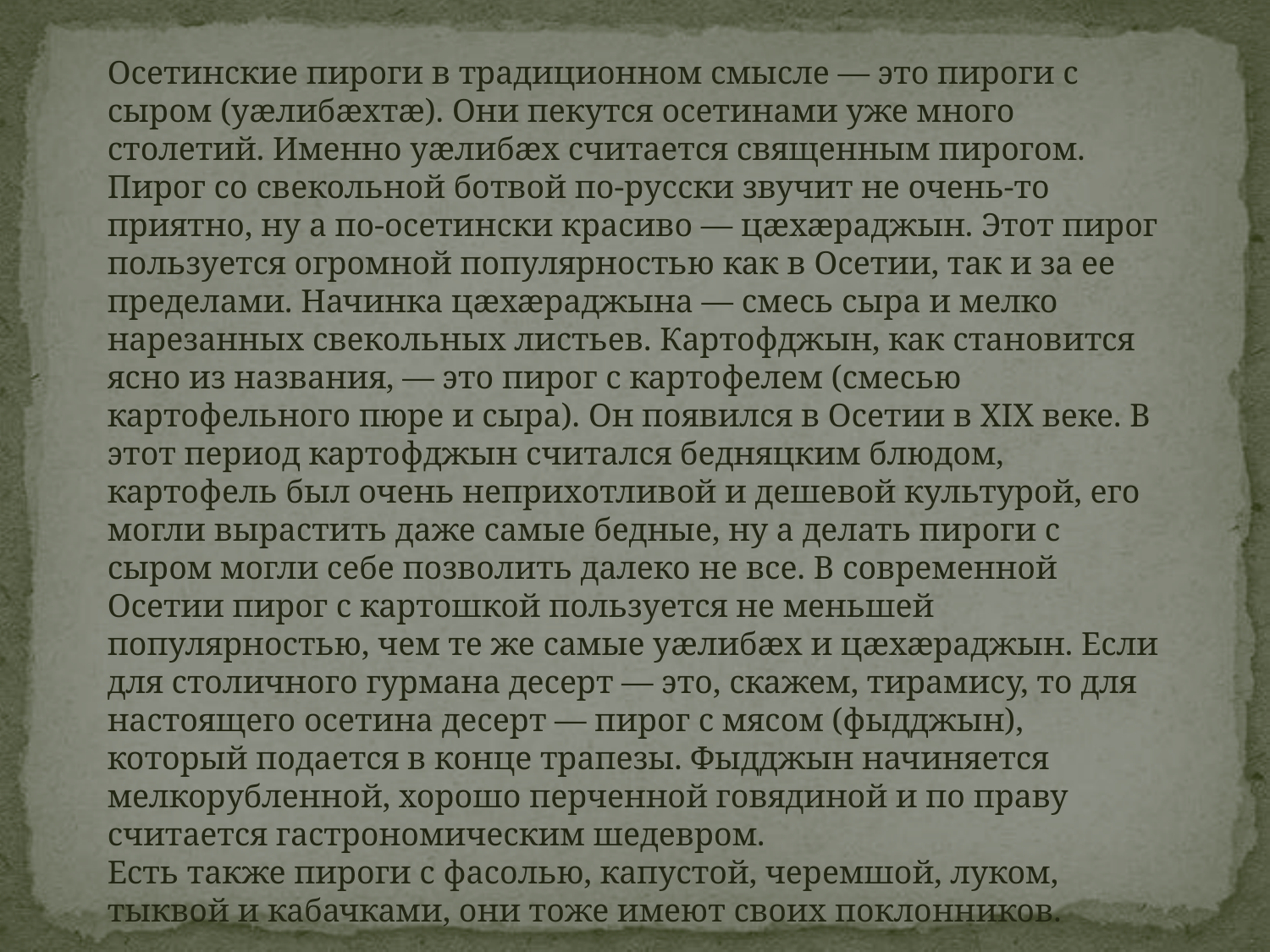

Осетинские пироги в традиционном смысле — это пироги с сыром (уӕлибӕхтӕ). Они пекутся осетинами уже много столетий. Именно уӕлибӕх считается священным пирогом. Пирог со свекольной ботвой по-русски звучит не очень-то приятно, ну а по-осетински красиво — цӕхӕраджын. Этот пирог пользуется огромной популярностью как в Осетии, так и за ее пределами. Начинка цӕхӕраджына — смесь сыра и мелко нарезанных свекольных листьев. Картофджын, как становится ясно из названия, — это пирог с картофелем (смесью картофельного пюре и сыра). Он появился в Осетии в XIX веке. В этот период картофджын считался бедняцким блюдом, картофель был очень неприхотливой и дешевой культурой, его могли вырастить даже самые бедные, ну а делать пироги с сыром могли себе позволить далеко не все. В современной Осетии пирог с картошкой пользуется не меньшей популярностью, чем те же самые уӕлибӕх и цӕхӕраджын. Если для столичного гурмана десерт — это, скажем, тирамису, то для настоящего осетина десерт — пирог с мясом (фыдджын), который подается в конце трапезы. Фыдджын начиняется мелкорубленной, хорошо перченной говядиной и по праву считается гастрономическим шедевром.
Есть также пироги с фасолью, капустой, черемшой, луком, тыквой и кабачками, они тоже имеют своих поклонников.